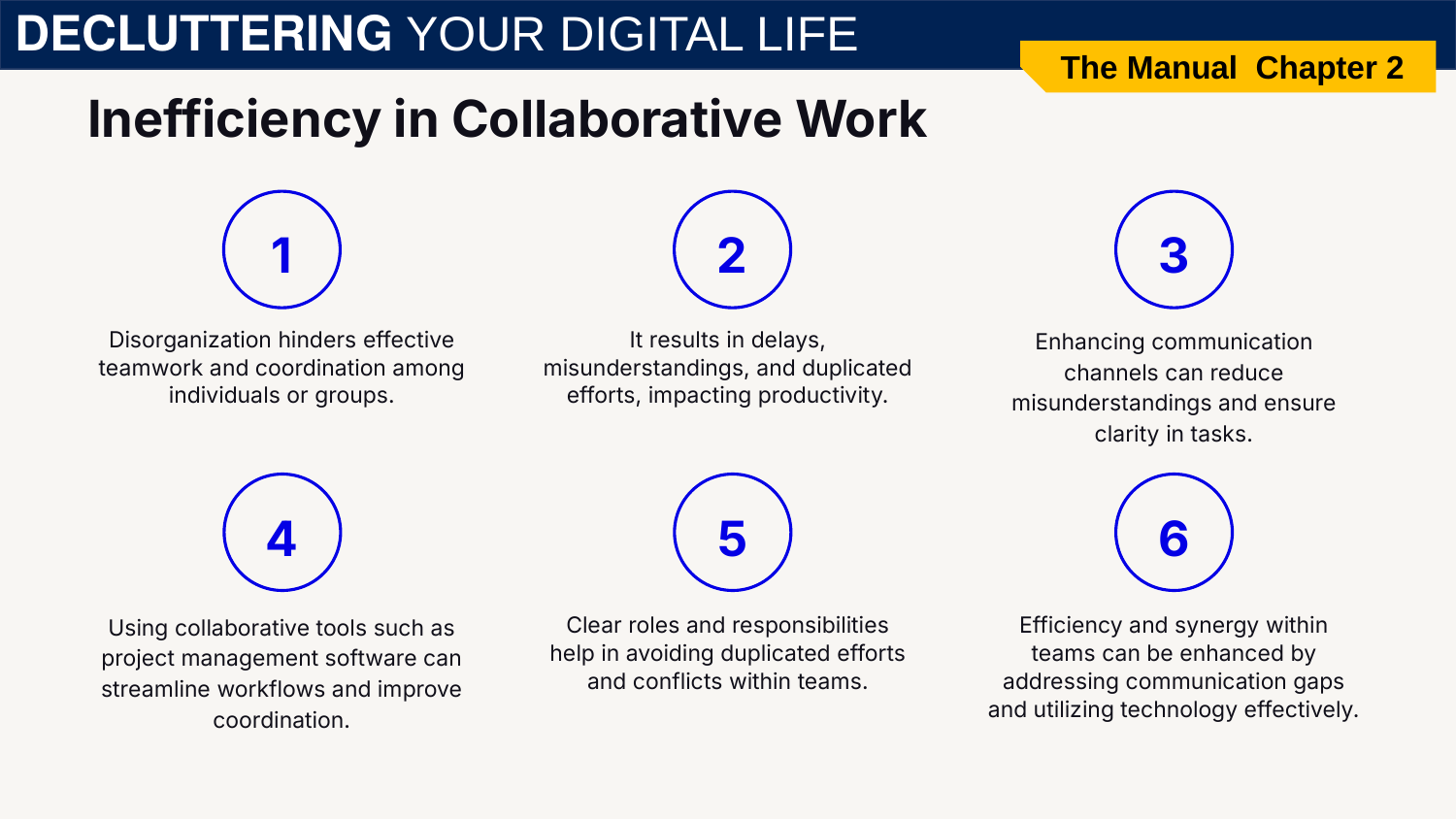

DECLUTTERING YOUR DIGITAL LIFE
The Manual  Chapter 2

# Inefficiency in Collaborative Work

1
2
3
Disorganization hinders effective teamwork and coordination among individuals or groups.
It results in delays, misunderstandings, and duplicated efforts, impacting productivity.
Enhancing communication channels can reduce misunderstandings and ensure clarity in tasks.

4
5
6
Using collaborative tools such as project management software can streamline workflows and improve coordination.
Clear roles and responsibilities help in avoiding duplicated efforts and conflicts within teams.
Efficiency and synergy within teams can be enhanced by addressing communication gaps and utilizing technology effectively.